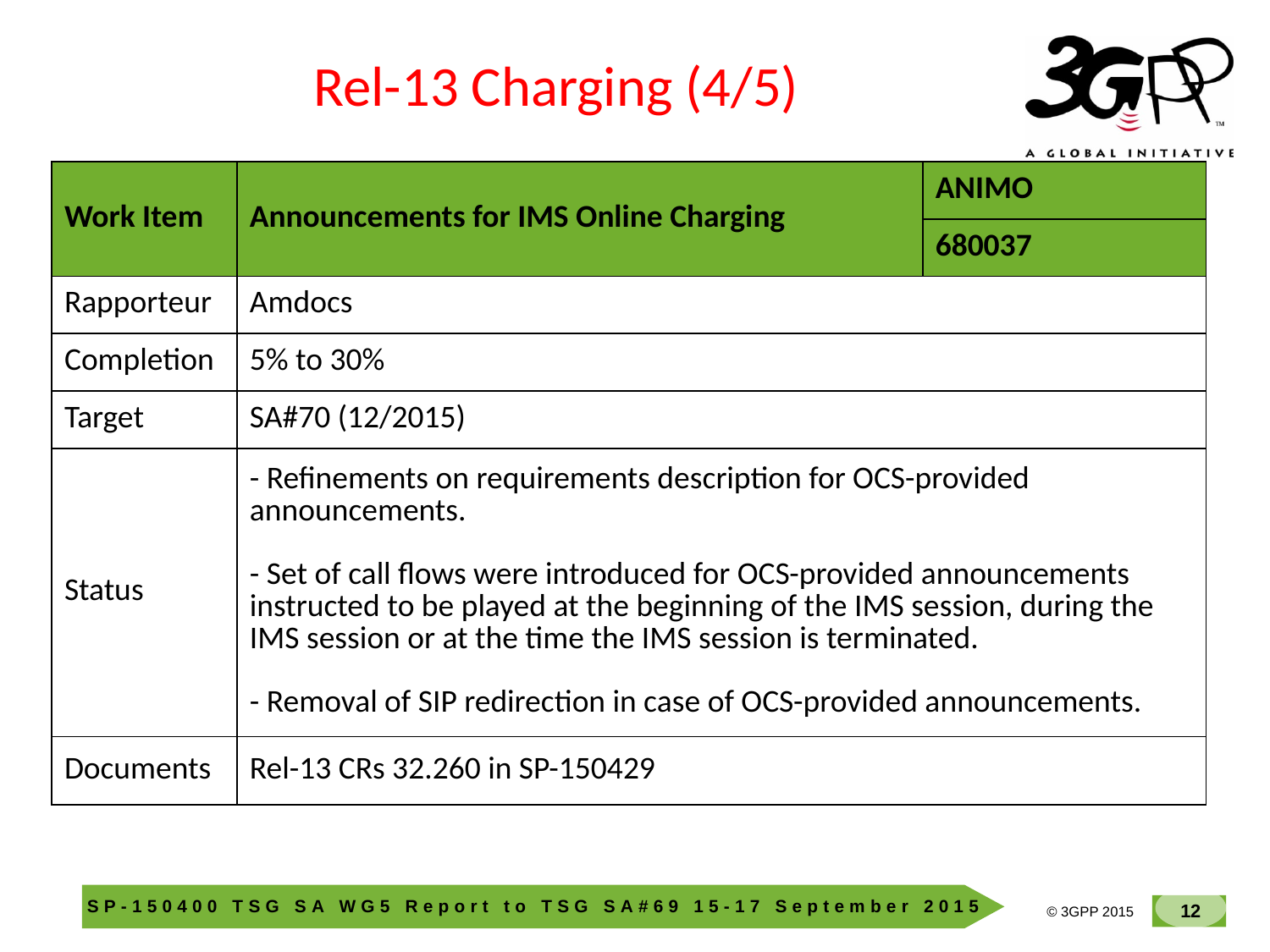

Rel-13 Charging (4/5)
| Work Item | Announcements for IMS Online Charging | ANIMO |
| --- | --- | --- |
|  |  | 680037 |
| Rapporteur | Amdocs |  |
| Completion | 5% to 30% |  |
| Target | SA#70 (12/2015) |  |
| Status | - Refinements on requirements description for OCS-provided announcements. - Set of call flows were introduced for OCS-provided announcements instructed to be played at the beginning of the IMS session, during the IMS session or at the time the IMS session is terminated. - Removal of SIP redirection in case of OCS-provided announcements. |  |
| Documents | Rel-13 CRs 32.260 in SP-150429 |  |